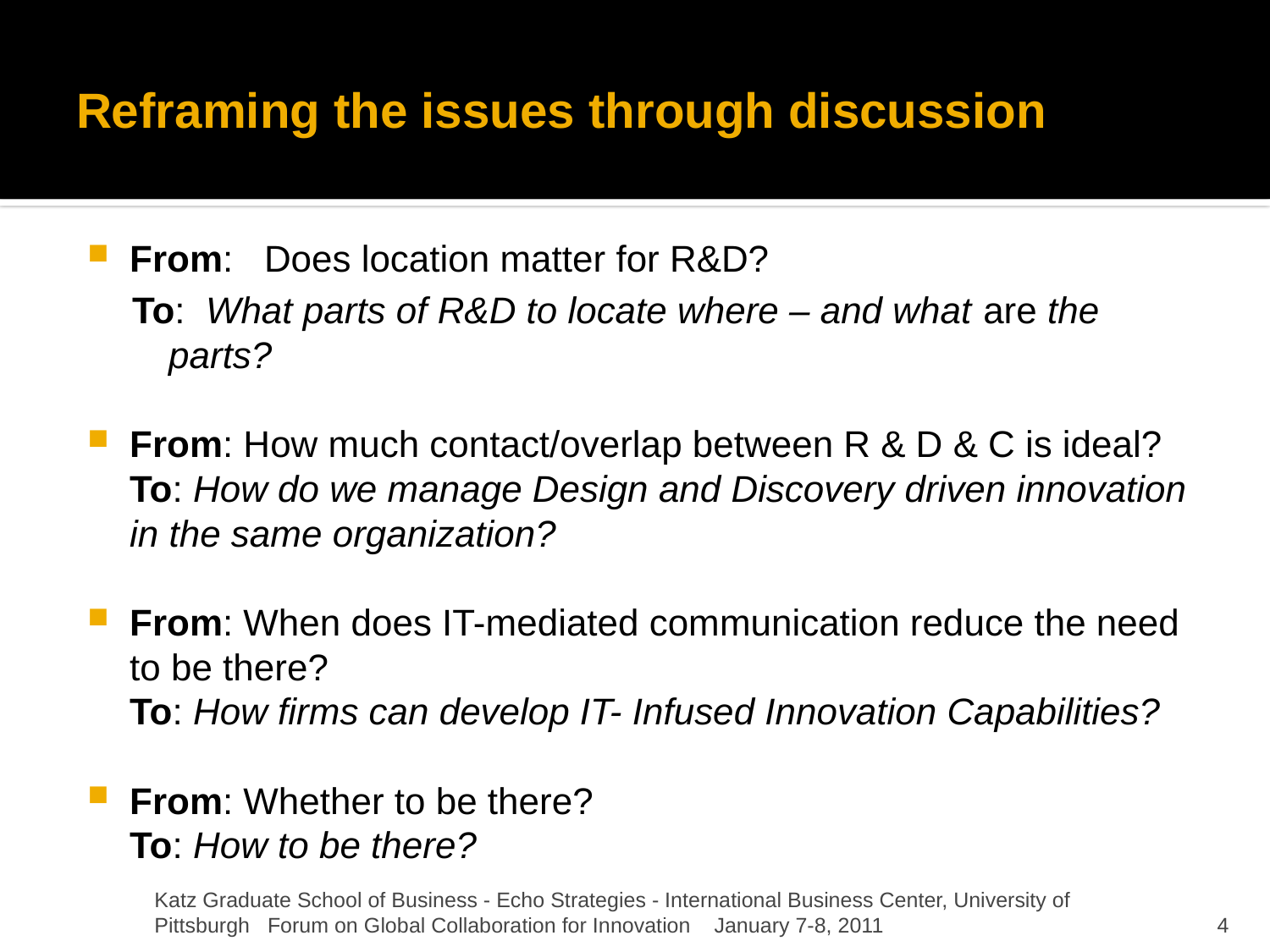

# Reframing the issues through discussion
From:   Does location matter for R&D?
To:  What parts of R&D to locate where – and what are the parts?

From: How much contact/overlap between R & D & C is ideal?
	To: How do we manage Design and Discovery driven innovation in the same organization?

From: When does IT-mediated communication reduce the need to be there?
	To: How firms can develop IT- Infused Innovation Capabilities?

From: Whether to be there?
	To: How to be there?

Katz Graduate School of Business - Echo Strategies - International Business Center, University of Pittsburgh   Forum on Global Collaboration for Innovation    January 7-8, 2011
4